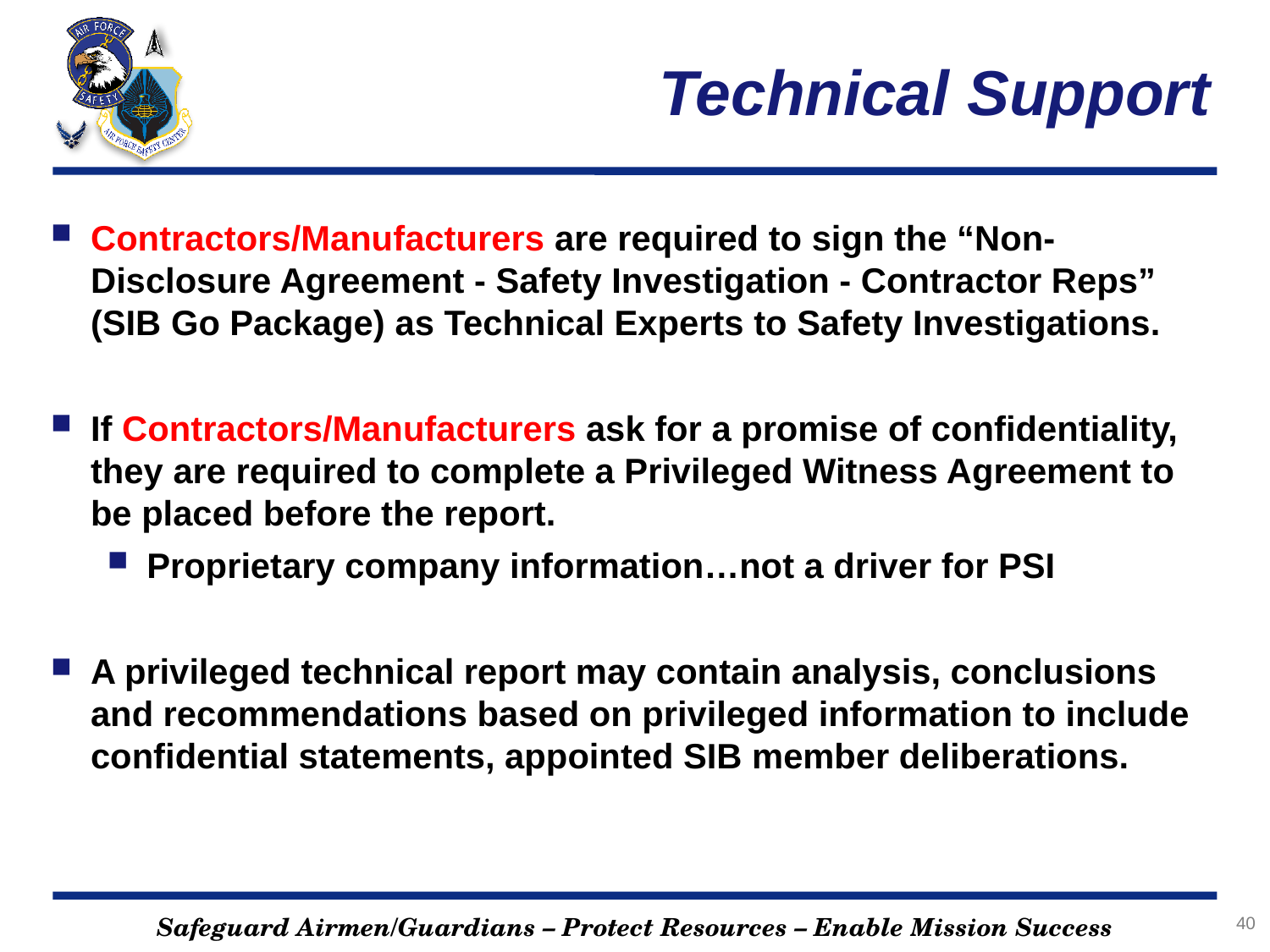

# Technical Support
Contractors/Manufacturers are required to sign the “Non-Disclosure Agreement - Safety Investigation - Contractor Reps” (SIB Go Package) as Technical Experts to Safety Investigations.

If Contractors/Manufacturers ask for a promise of confidentiality, they are required to complete a Privileged Witness Agreement to be placed before the report.
Proprietary company information…not a driver for PSI

A privileged technical report may contain analysis, conclusions and recommendations based on privileged information to include confidential statements, appointed SIB member deliberations.
40